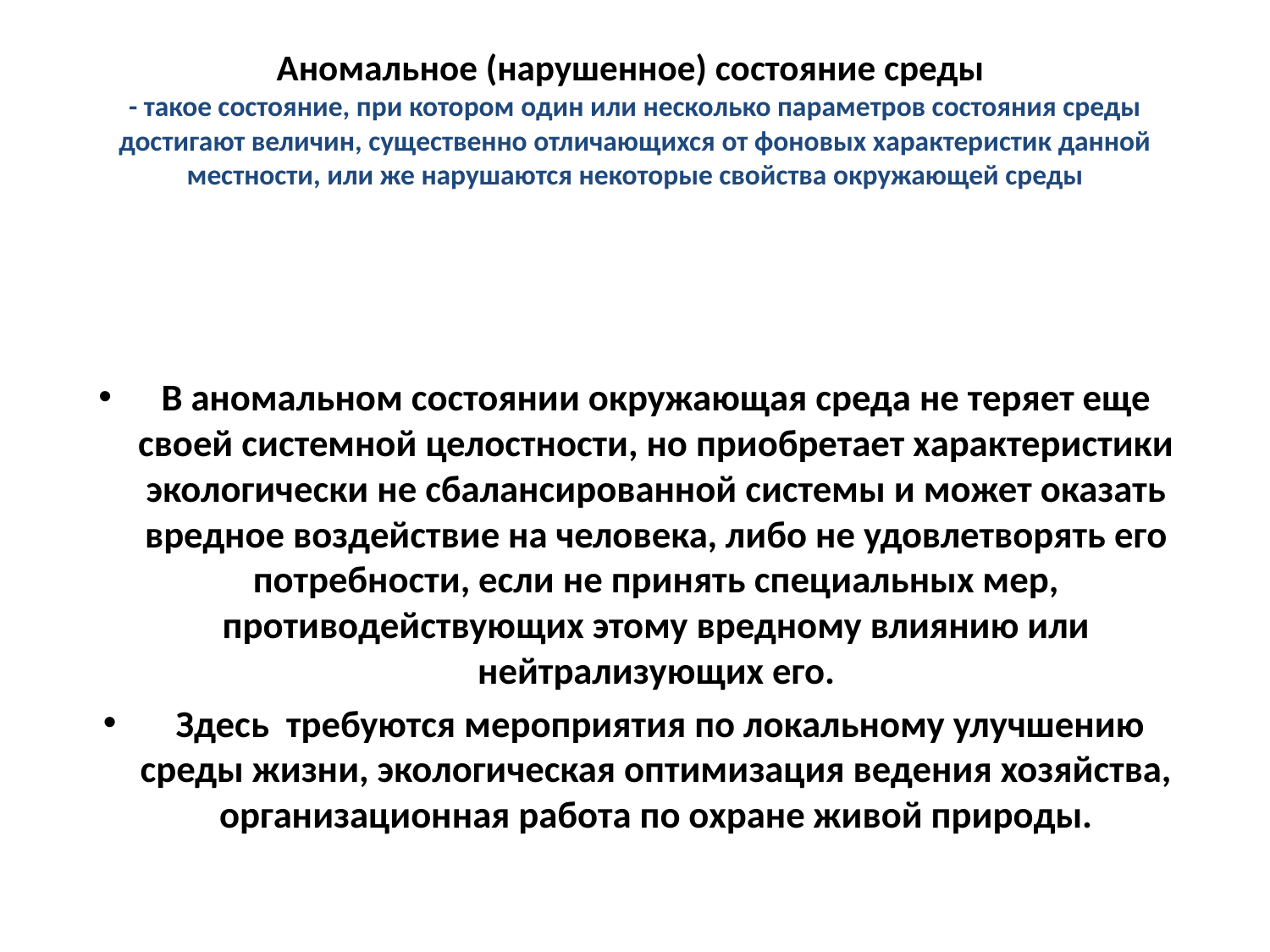

# Аномальное (нарушенное) состояние среды - такое состояние, при котором один или несколько параметров состояния среды достигают величин, существенно отличающихся от фоновых характеристик данной местности, или же нарушаются некоторые свойства окружающей среды
В аномальном состоянии окружающая среда не теряет еще своей системной целостности, но приобретает характеристики экологически не сбалансированной системы и может оказать вредное воздействие на человека, либо не удовлетворять его потребности, если не принять специальных мер, противодействующих этому вредному влиянию или нейтрализующих его.
 Здесь  требуются мероприятия по локальному улучшению среды жизни, экологическая оптимизация ведения хозяйства, организационная работа по охране живой природы.